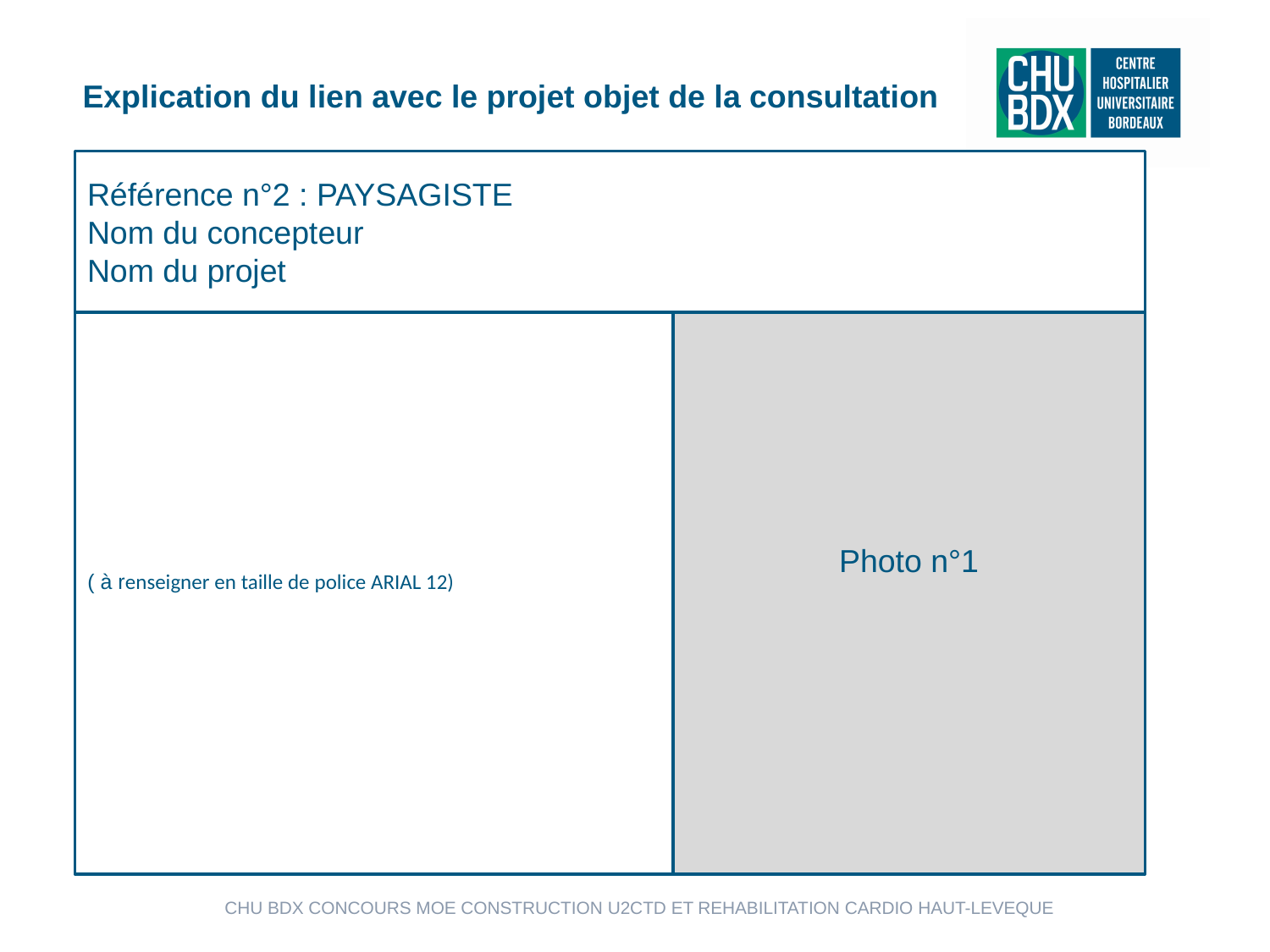

# Explication du lien avec le projet objet de la consultation
Référence n°2 : PAYSAGISTE
Nom du concepteur
Nom du projet
( à renseigner en taille de police ARIAL 12)

Photo n°1

CHU BDX CONCOURS MOE CONSTRUCTION U2CTD ET REHABILITATION CARDIO HAUT-LEVEQUE